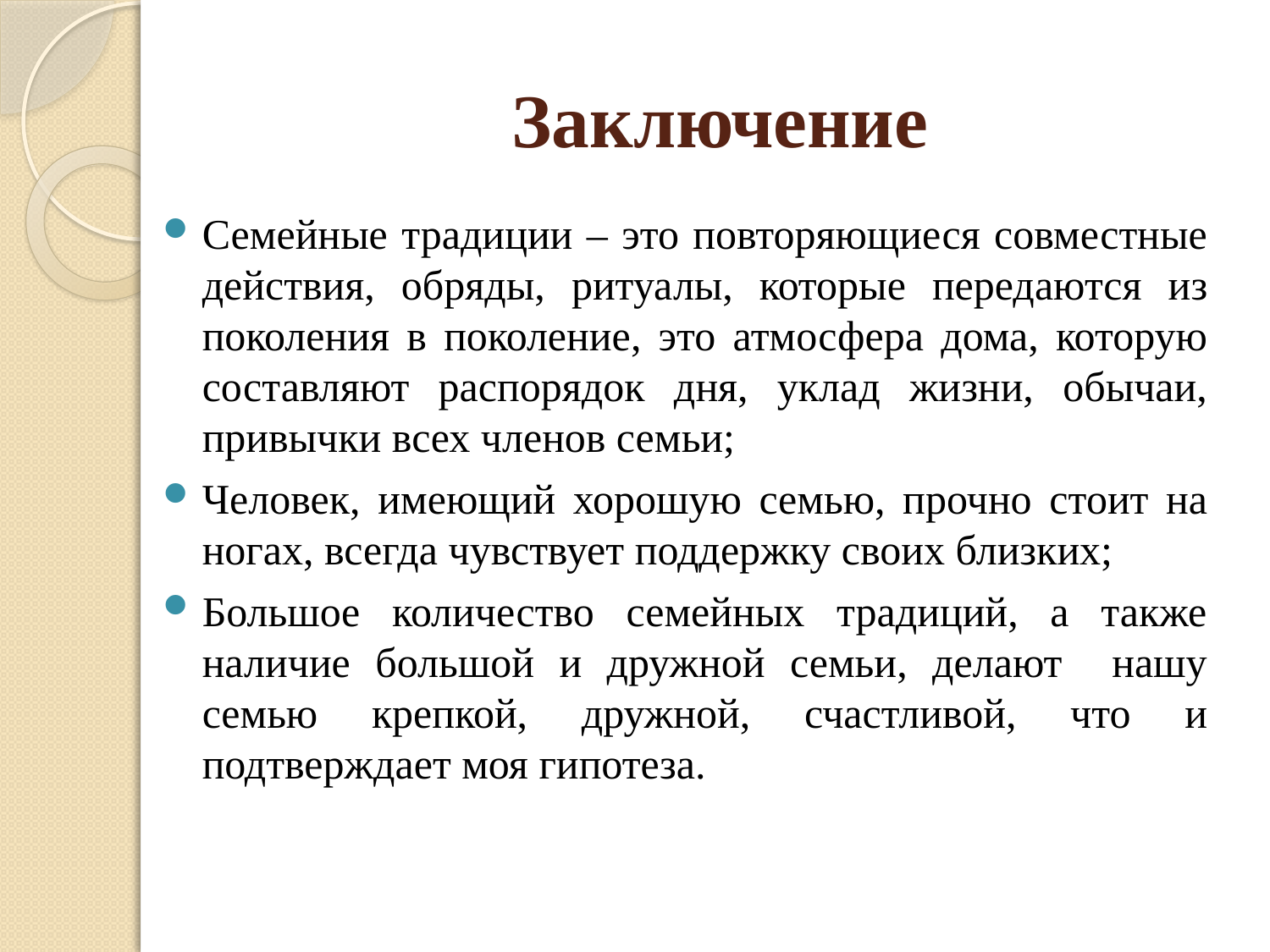

# Заключение
Семейные традиции – это повторяющиеся совместные действия, обряды, ритуалы, которые передаются из поколения в поколение, это атмосфера дома, которую составляют распорядок дня, уклад жизни, обычаи, привычки всех членов семьи;
Человек, имеющий хорошую семью, прочно стоит на ногах, всегда чувствует поддержку своих близких;
Большое количество семейных традиций, а также наличие большой и дружной семьи, делают  нашу семью крепкой, дружной, счастливой, что и подтверждает моя гипотеза.